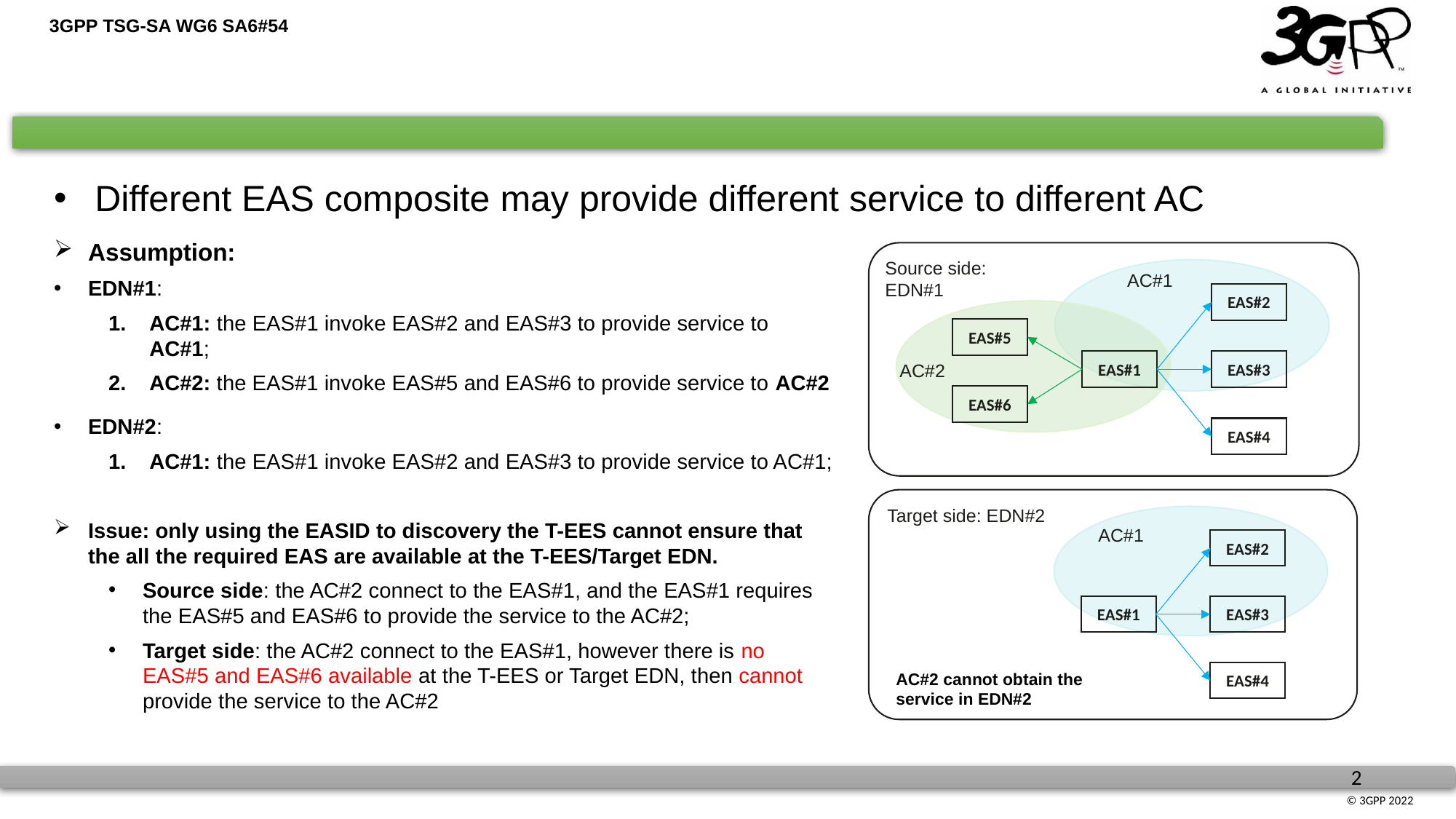

Different EAS composite may provide different service to different AC
Assumption:
EDN#1:
AC#1: the EAS#1 invoke EAS#2 and EAS#3 to provide service to AC#1;
AC#2: the EAS#1 invoke EAS#5 and EAS#6 to provide service to AC#2
EDN#2:
AC#1: the EAS#1 invoke EAS#2 and EAS#3 to provide service to AC#1;

Issue: only using the EASID to discovery the T-EES cannot ensure that the all the required EAS are available at the T-EES/Target EDN.
Source side: the AC#2 connect to the EAS#1, and the EAS#1 requires the EAS#5 and EAS#6 to provide the service to the AC#2;
Target side: the AC#2 connect to the EAS#1, however there is no EAS#5 and EAS#6 available at the T-EES or Target EDN, then cannot provide the service to the AC#2

Source side: EDN#1

AC#1
EAS#2

EAS#5
EAS#1
EAS#3
AC#2
EAS#6
EAS#4
Target side: EDN#2

AC#1
EAS#2
EAS#1
EAS#3
EAS#4
AC#2 cannot obtain the service in EDN#2